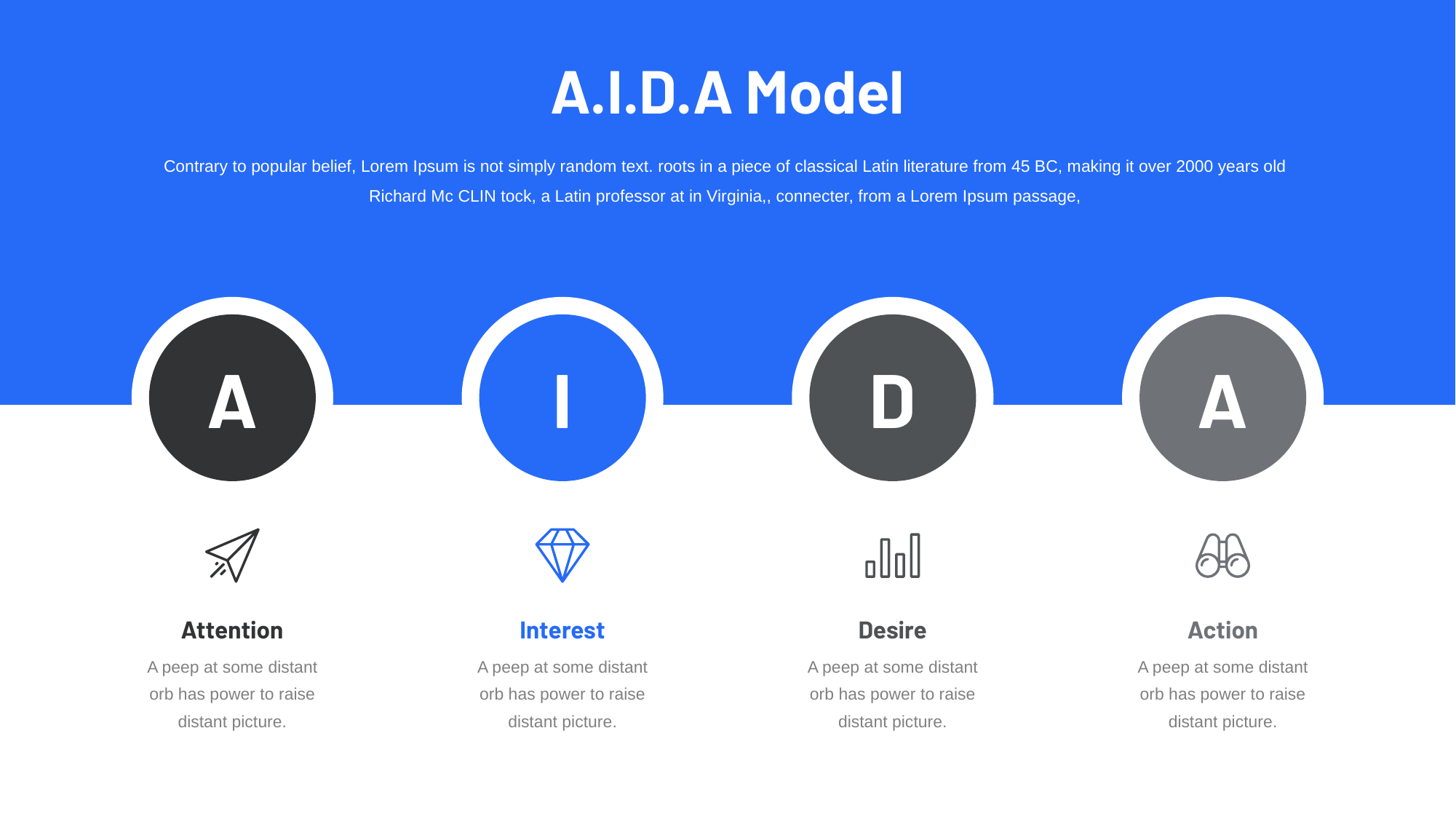

A.I.D.A Model
Contrary to popular belief, Lorem Ipsum is not simply random text. roots in a piece of classical Latin literature from 45 BC, making it over 2000 years old  Richard Mc CLIN tock, a Latin professor at in Virginia,, connecter, from a Lorem Ipsum passage,

A
I
D
A

Attention
Interest
Desire
Action
A peep at some distant orb has power to raise distant picture.
A peep at some distant orb has power to raise distant picture.
A peep at some distant orb has power to raise distant picture.
A peep at some distant orb has power to raise distant picture.